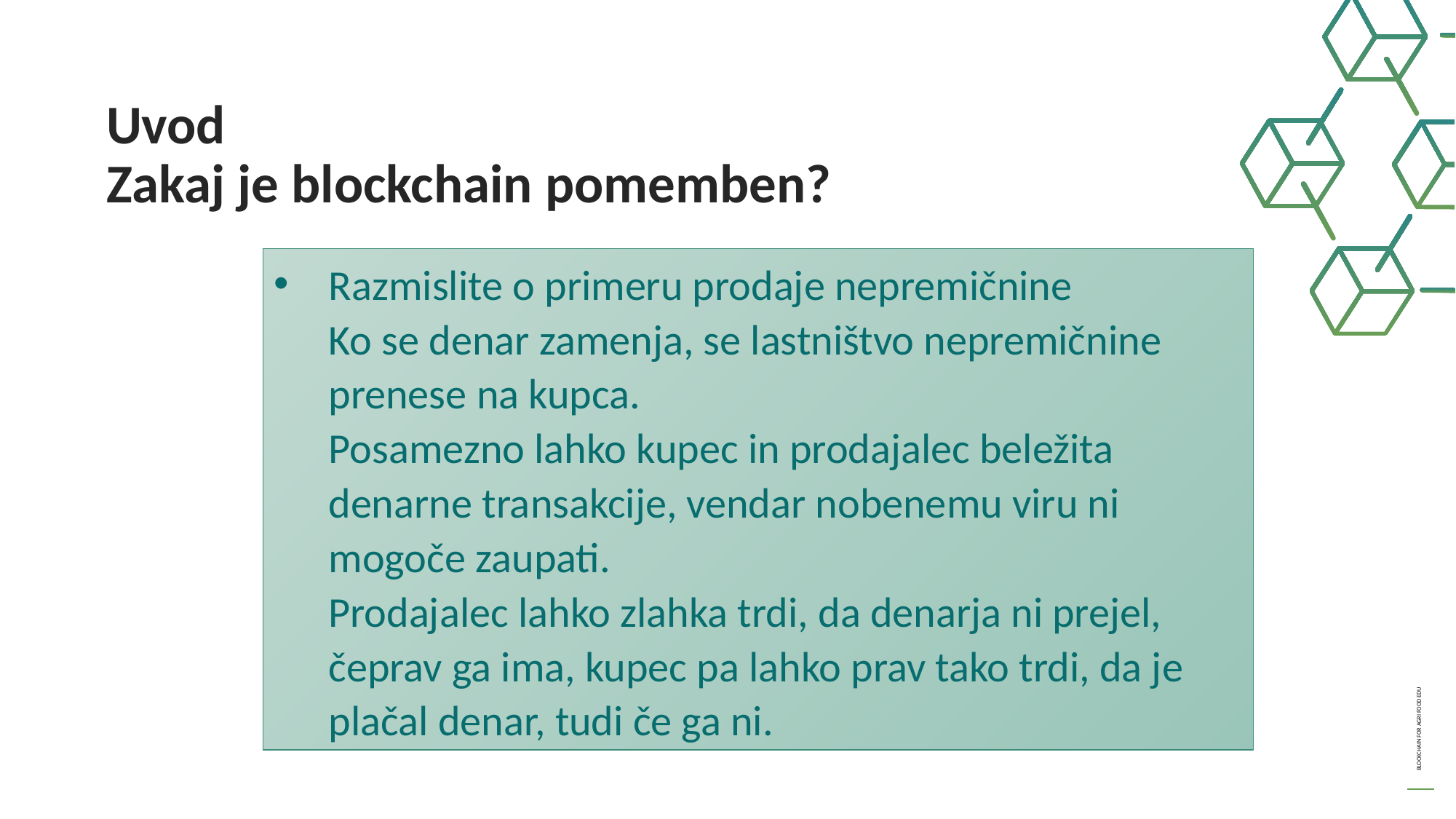

Uvod
Zakaj je blockchain pomemben?
Razmislite o primeru prodaje nepremičnine
Ko se denar zamenja, se lastništvo nepremičnine prenese na kupca.
Posamezno lahko kupec in prodajalec beležita denarne transakcije, vendar nobenemu viru ni mogoče zaupati.
Prodajalec lahko zlahka trdi, da denarja ni prejel, čeprav ga ima, kupec pa lahko prav tako trdi, da je plačal denar, tudi če ga ni.